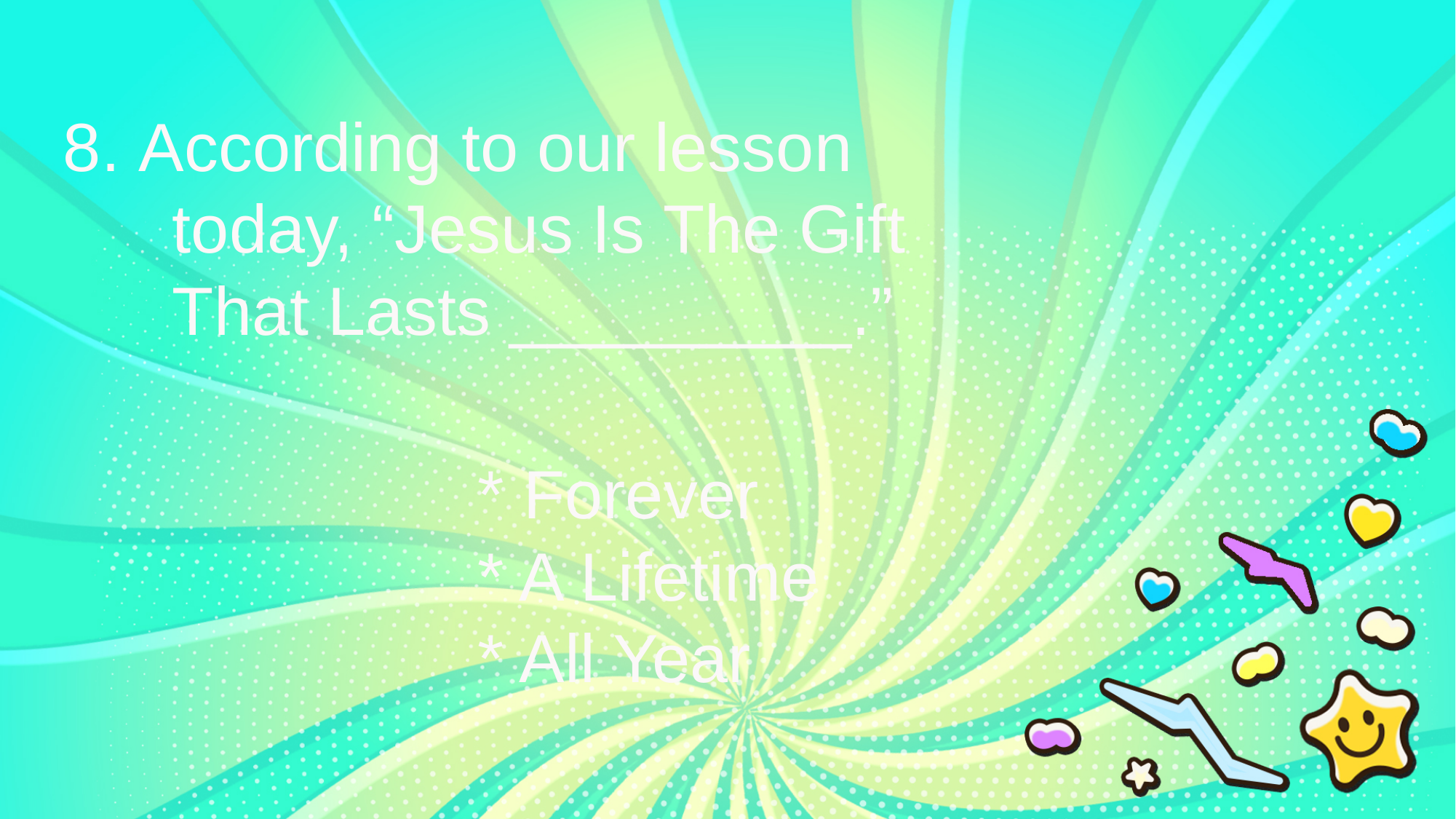

8. According to our lesson
	today, “Jesus Is The Gift
	That Lasts _________.”
* Forever
* A Lifetime
* All Year